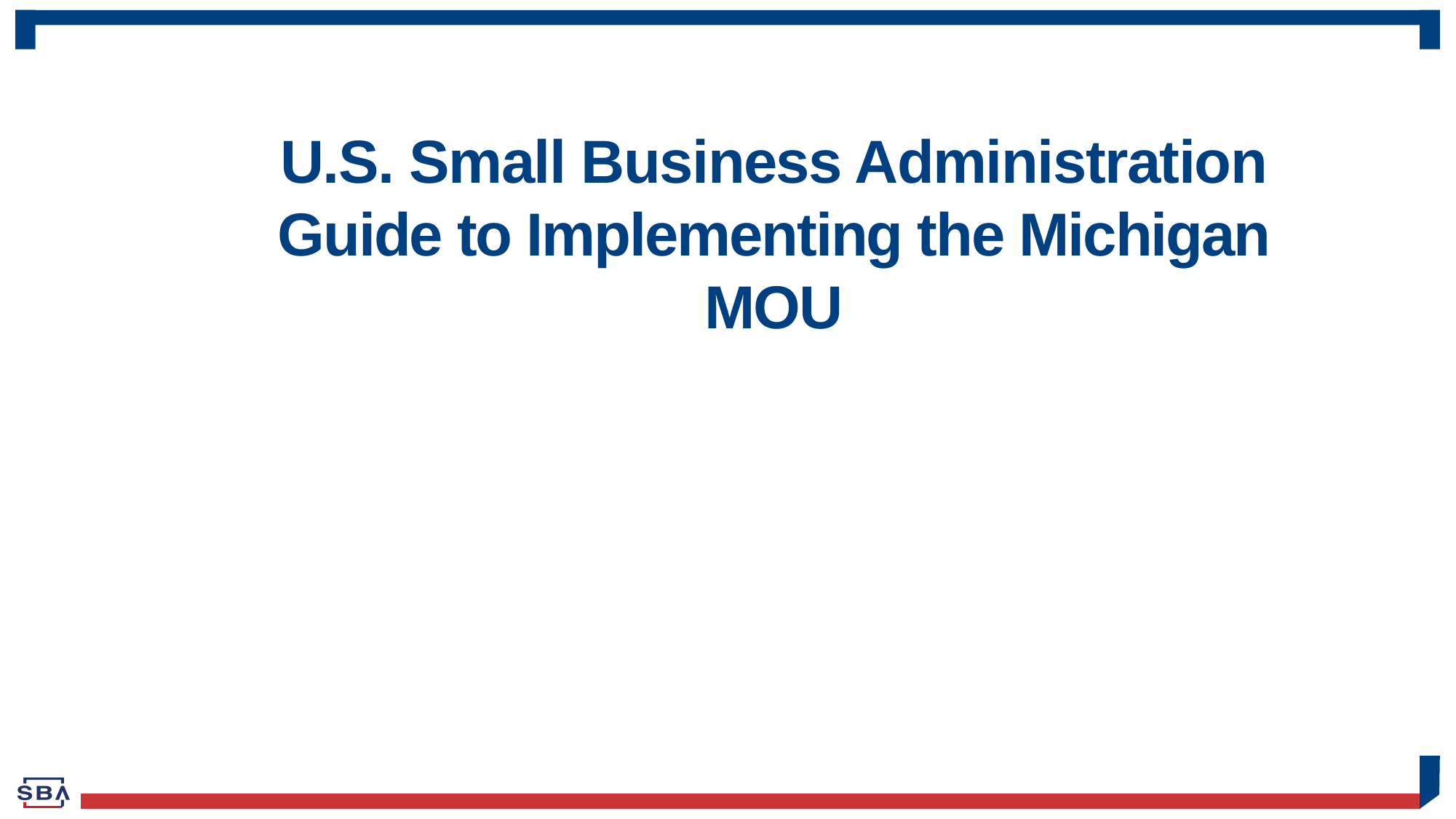

# U.S. Small Business Administration Guide to Implementing the Michigan MOU